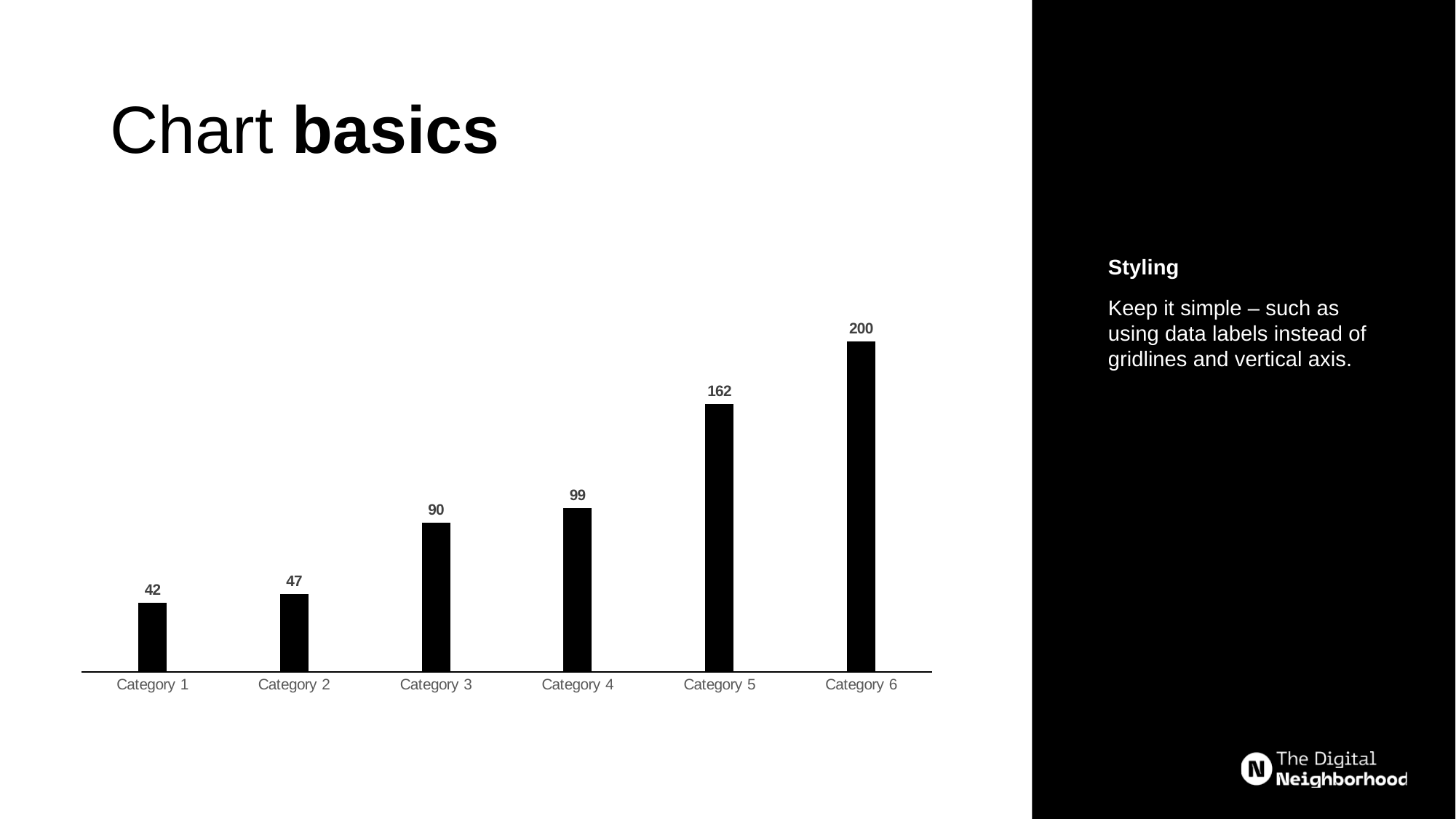

# Chart basics
Styling
Keep it simple – such as using data labels instead of gridlines and vertical axis.

### Chart

| Category | Series 1 |
|---|---|
| Category 1 | 42.0 |
| Category 2 | 47.0 |
| Category 3 | 90.0 |
| Category 4 | 99.0 |
| Category 5 | 162.0 |
| Category 6 | 200.0 |